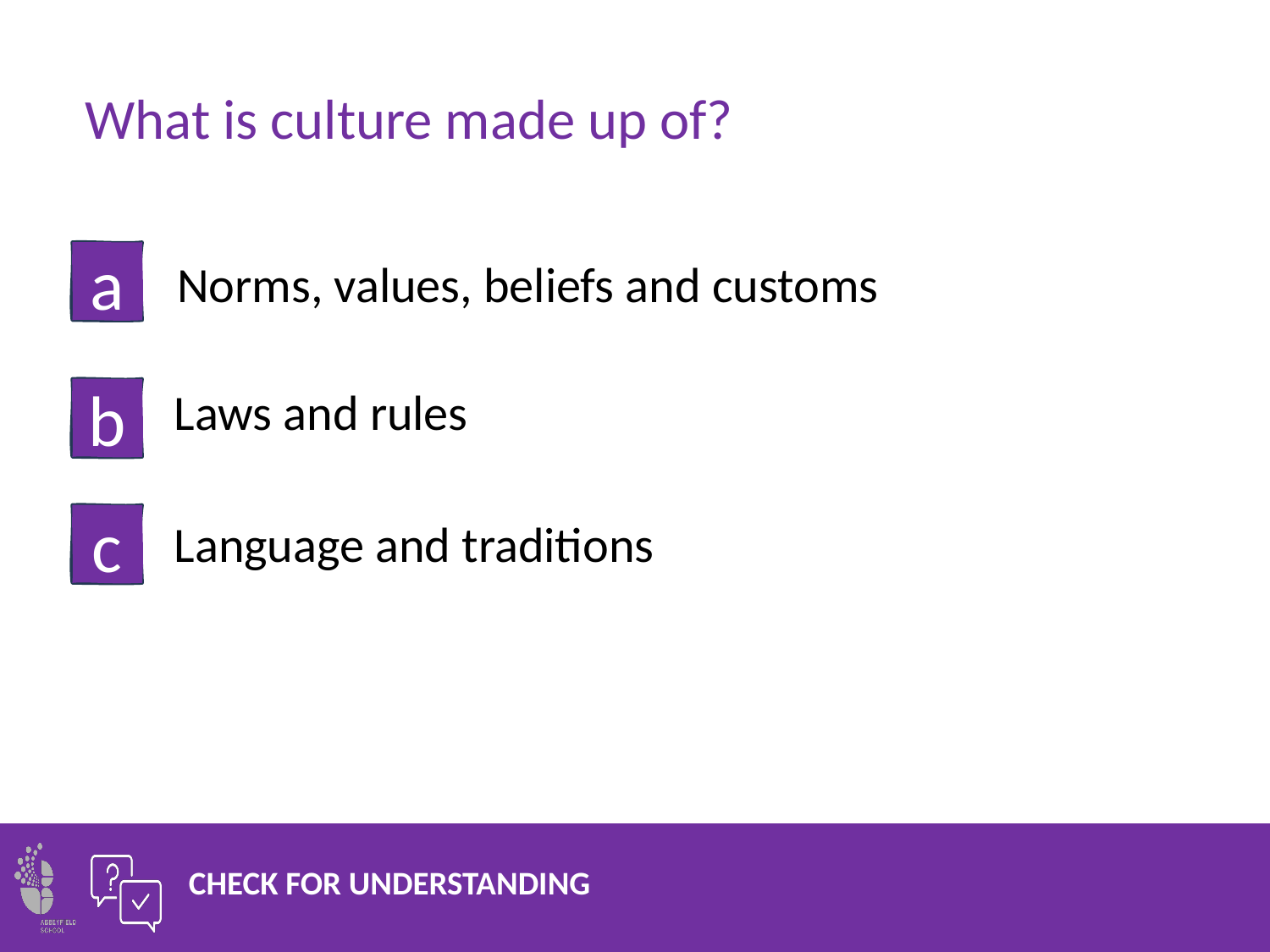

What is culture made up of?
a
Norms, values, beliefs and customs
Laws and rules
b
Language and traditions
c